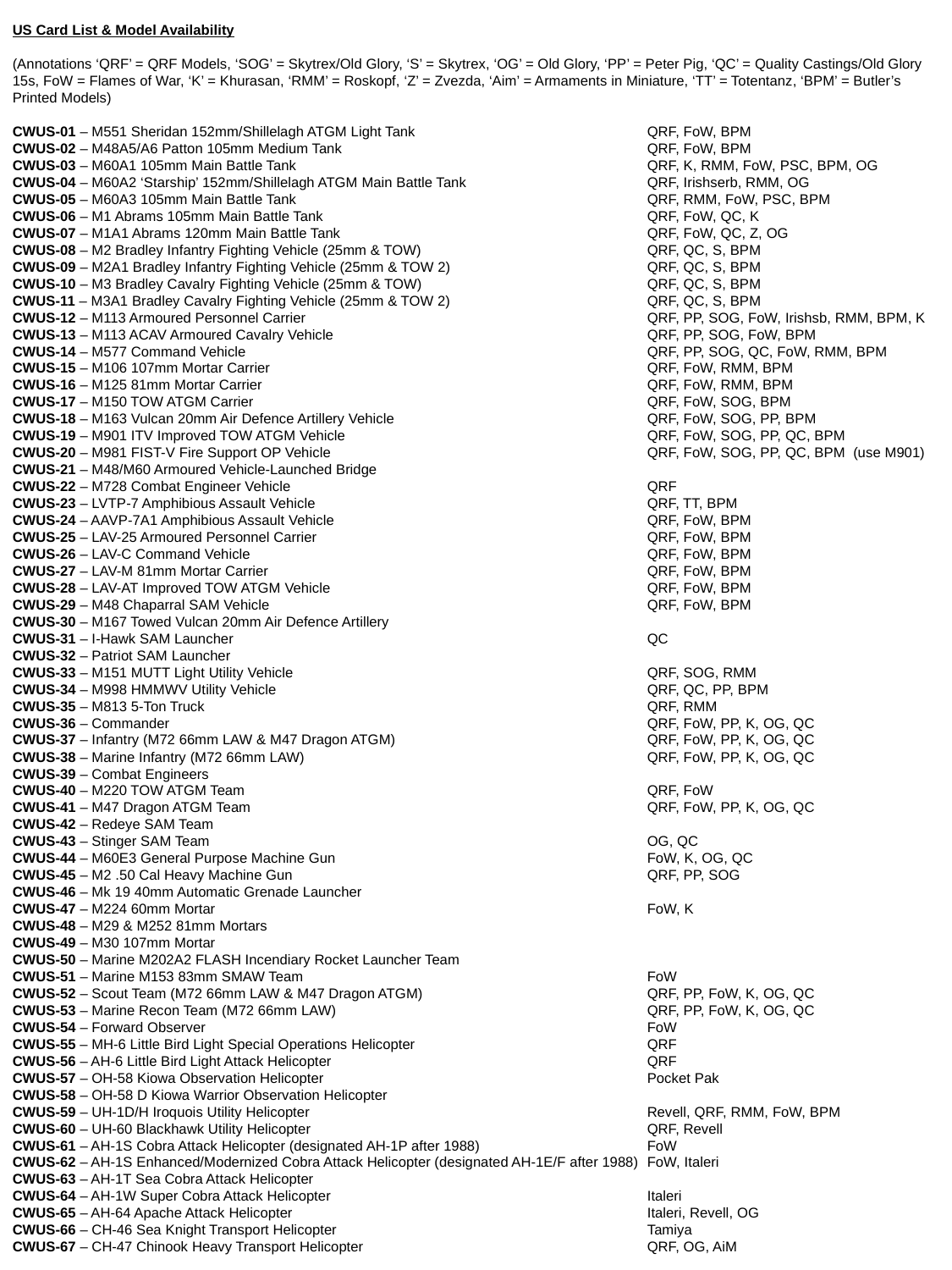

US Card List & Model Availability

(Annotations ‘QRF’ = QRF Models, ‘SOG’ = Skytrex/Old Glory, ‘S’ = Skytrex, ‘OG’ = Old Glory, ‘PP’ = Peter Pig, ‘QC’ = Quality Castings/Old Glory 15s, FoW = Flames of War, ‘K’ = Khurasan, ‘RMM’ = Roskopf, ‘Z’ = Zvezda, ‘Aim’ = Armaments in Miniature, ‘TT’ = Totentanz, ‘BPM’ = Butler’s Printed Models)

CWUS-01 – M551 Sheridan 152mm/Shillelagh ATGM Light Tank		QRF, FoW, BPM
CWUS-02 – M48A5/A6 Patton 105mm Medium Tank			QRF, FoW, BPM
CWUS-03 – M60A1 105mm Main Battle Tank			QRF, K, RMM, FoW, PSC, BPM, OG
CWUS-04 – M60A2 ‘Starship’ 152mm/Shillelagh ATGM Main Battle Tank		QRF, Irishserb, RMM, OG
CWUS-05 – M60A3 105mm Main Battle Tank			QRF, RMM, FoW, PSC, BPM
CWUS-06 – M1 Abrams 105mm Main Battle Tank			QRF, FoW, QC, K
CWUS-07 – M1A1 Abrams 120mm Main Battle Tank			QRF, FoW, QC, Z, OG
CWUS-08 – M2 Bradley Infantry Fighting Vehicle (25mm & TOW)		QRF, QC, S, BPM
CWUS-09 – M2A1 Bradley Infantry Fighting Vehicle (25mm & TOW 2)		QRF, QC, S, BPM
CWUS-10 – M3 Bradley Cavalry Fighting Vehicle (25mm & TOW)		QRF, QC, S, BPM
CWUS-11 – M3A1 Bradley Cavalry Fighting Vehicle (25mm & TOW 2)		QRF, QC, S, BPM
CWUS-12 – M113 Armoured Personnel Carrier			QRF, PP, SOG, FoW, Irishsb, RMM, BPM, K
CWUS-13 – M113 ACAV Armoured Cavalry Vehicle			QRF, PP, SOG, FoW, BPM
CWUS-14 – M577 Command Vehicle				QRF, PP, SOG, QC, FoW, RMM, BPM
CWUS-15 – M106 107mm Mortar Carrier			QRF, FoW, RMM, BPM
CWUS-16 – M125 81mm Mortar Carrier				QRF, FoW, RMM, BPM
CWUS-17 – M150 TOW ATGM Carrier				QRF, FoW, SOG, BPM
CWUS-18 – M163 Vulcan 20mm Air Defence Artillery Vehicle		QRF, FoW, SOG, PP, BPM
CWUS-19 – M901 ITV Improved TOW ATGM Vehicle			QRF, FoW, SOG, PP, QC, BPM
CWUS-20 – M981 FIST-V Fire Support OP Vehicle			QRF, FoW, SOG, PP, QC, BPM  (use M901)
CWUS-21 – M48/M60 Armoured Vehicle-Launched Bridge
CWUS-22 – M728 Combat Engineer Vehicle			QRF
CWUS-23 – LVTP-7 Amphibious Assault Vehicle			QRF, TT, BPM
CWUS-24 – AAVP-7A1 Amphibious Assault Vehicle			QRF, FoW, BPM
CWUS-25 – LAV-25 Armoured Personnel Carrier			QRF, FoW, BPM
CWUS-26 – LAV-C Command Vehicle				QRF, FoW, BPM
CWUS-27 – LAV-M 81mm Mortar Carrier			QRF, FoW, BPM
CWUS-28 – LAV-AT Improved TOW ATGM Vehicle			QRF, FoW, BPM
CWUS-29 – M48 Chaparral SAM Vehicle			QRF, FoW, BPM
CWUS-30 – M167 Towed Vulcan 20mm Air Defence Artillery
CWUS-31 – I-Hawk SAM Launcher				QC
CWUS-32 – Patriot SAM Launcher
CWUS-33 – M151 MUTT Light Utility Vehicle			QRF, SOG, RMM
CWUS-34 – M998 HMMWV Utility Vehicle			QRF, QC, PP, BPM
CWUS-35 – M813 5-Ton Truck				QRF, RMM
CWUS-36 – Commander				QRF, FoW, PP, K, OG, QC
CWUS-37 – Infantry (M72 66mm LAW & M47 Dragon ATGM)		QRF, FoW, PP, K, OG, QC
CWUS-38 – Marine Infantry (M72 66mm LAW)			QRF, FoW, PP, K, OG, QC
CWUS-39 – Combat Engineers
CWUS-40 – M220 TOW ATGM Team				QRF, FoW
CWUS-41 – M47 Dragon ATGM Team				QRF, FoW, PP, K, OG, QC
CWUS-42 – Redeye SAM Team
CWUS-43 – Stinger SAM Team				OG, QC
CWUS-44 – M60E3 General Purpose Machine Gun			FoW, K, OG, QC
CWUS-45 – M2 .50 Cal Heavy Machine Gun			QRF, PP, SOG
CWUS-46 – Mk 19 40mm Automatic Grenade Launcher
CWUS-47 – M224 60mm Mortar				FoW, K
CWUS-48 – M29 & M252 81mm Mortars
CWUS-49 – M30 107mm Mortar
CWUS-50 – Marine M202A2 FLASH Incendiary Rocket Launcher Team
CWUS-51 – Marine M153 83mm SMAW Team			FoW
CWUS-52 – Scout Team (M72 66mm LAW & M47 Dragon ATGM)		QRF, PP, FoW, K, OG, QC
CWUS-53 – Marine Recon Team (M72 66mm LAW)			QRF, PP, FoW, K, OG, QC
CWUS-54 – Forward Observer				FoW
CWUS-55 – MH-6 Little Bird Light Special Operations Helicopter		QRF
CWUS-56 – AH-6 Little Bird Light Attack Helicopter			QRF
CWUS-57 – OH-58 Kiowa Observation Helicopter			Pocket Pak
CWUS-58 – OH-58 D Kiowa Warrior Observation Helicopter
CWUS-59 – UH-1D/H Iroquois Utility Helicopter			Revell, QRF, RMM, FoW, BPM
CWUS-60 – UH-60 Blackhawk Utility Helicopter			QRF, Revell
CWUS-61 – AH-1S Cobra Attack Helicopter (designated AH-1P after 1988)		FoW
CWUS-62 – AH-1S Enhanced/Modernized Cobra Attack Helicopter (designated AH-1E/F after 1988)	FoW, Italeri
CWUS-63 – AH-1T Sea Cobra Attack Helicopter
CWUS-64 – AH-1W Super Cobra Attack Helicopter			Italeri
CWUS-65 – AH-64 Apache Attack Helicopter			Italeri, Revell, OG
CWUS-66 – CH-46 Sea Knight Transport Helicopter			Tamiya
CWUS-67 – CH-47 Chinook Heavy Transport Helicopter			QRF, OG, AiM